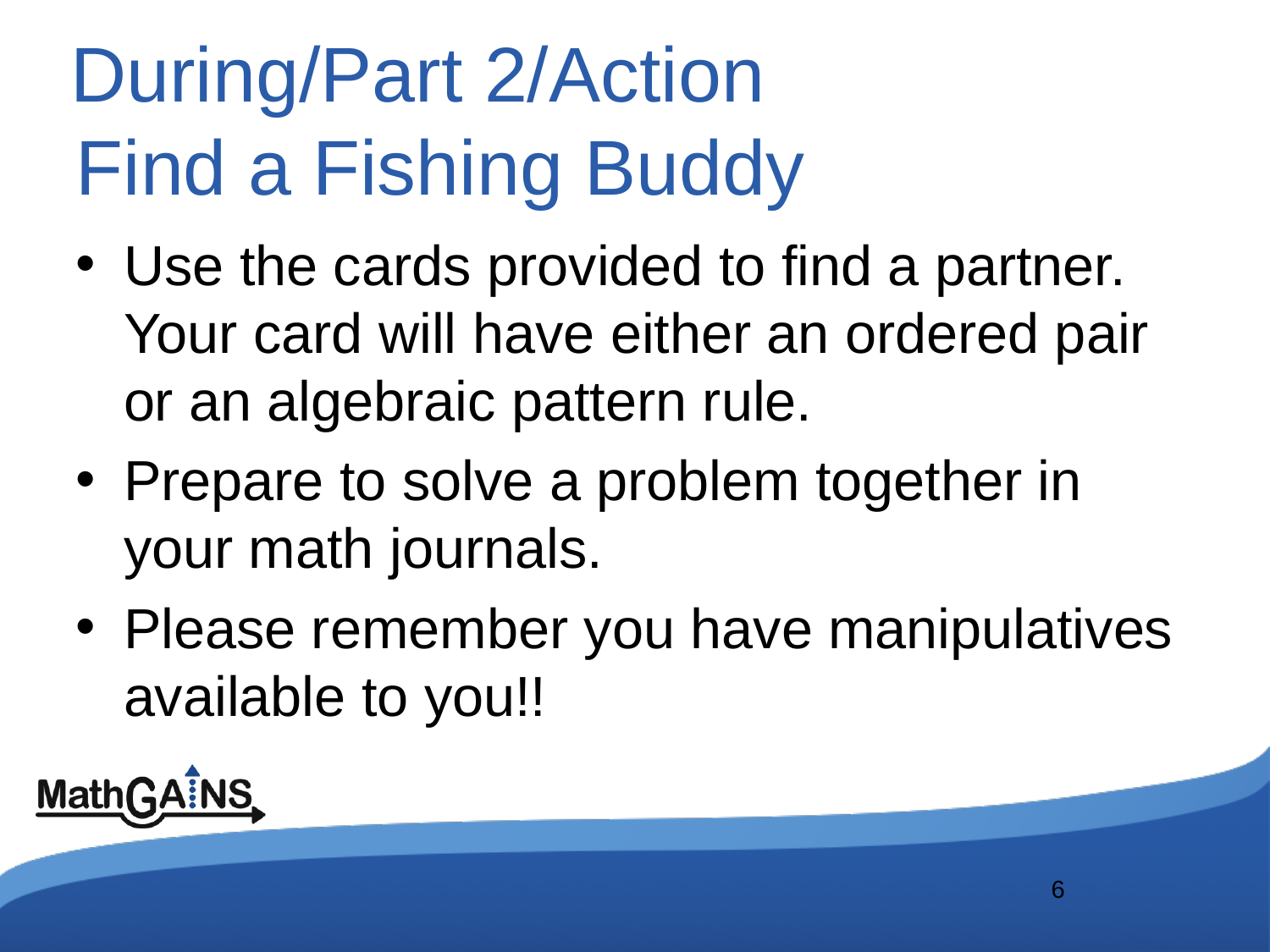

# During/Part 2/Action Find a Fishing Buddy
Use the cards provided to find a partner.  Your card will have either an ordered pair or an algebraic pattern rule.
Prepare to solve a problem together in your math journals.
Please remember you have manipulatives available to you!!
6